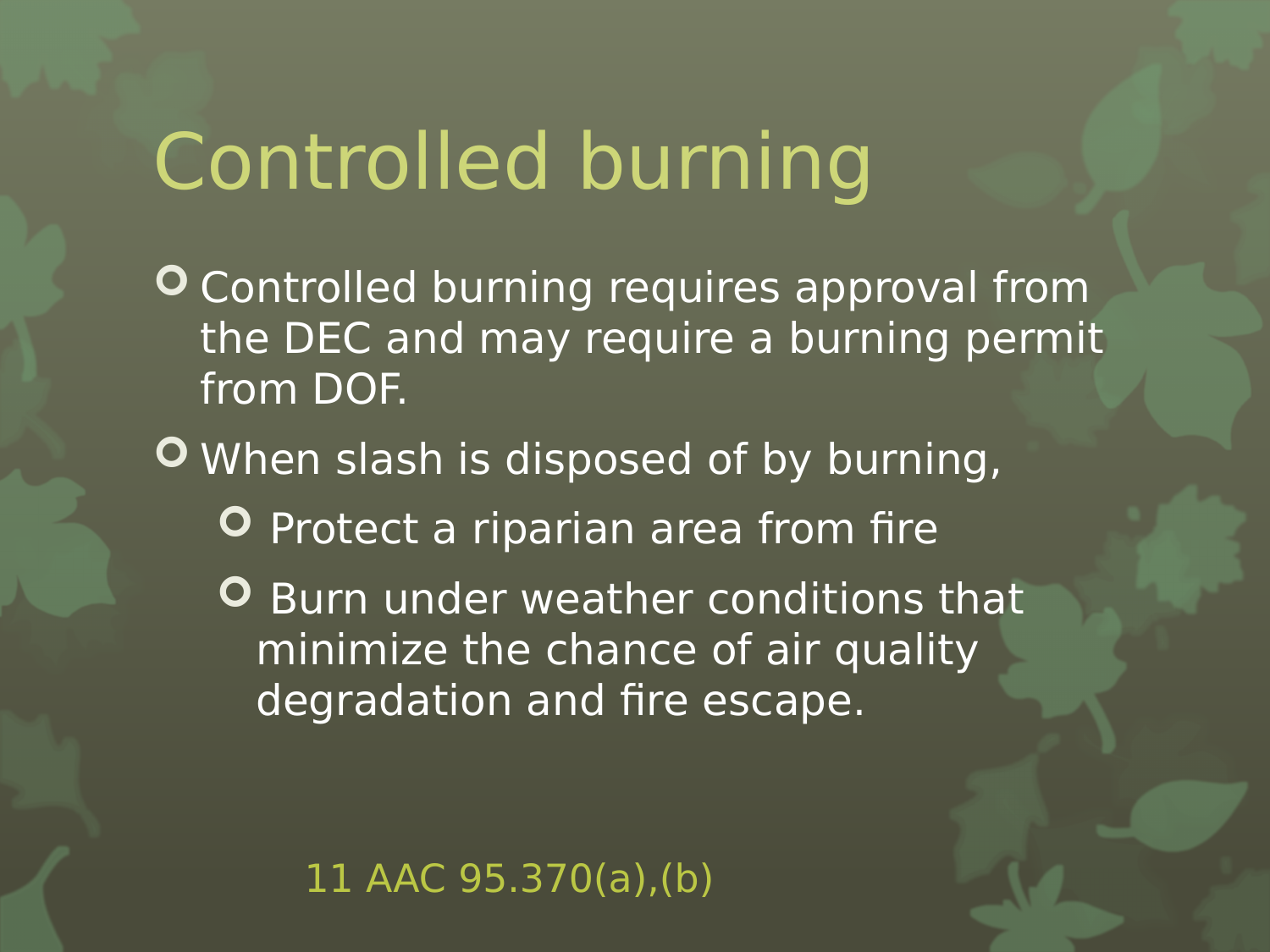

# Controlled burning
Controlled burning requires approval from the DEC and may require a burning permit from DOF.
When slash is disposed of by burning,
 Protect a riparian area from fire
 Burn under weather conditions that minimize the chance of air quality degradation and fire escape.

								  11 AAC 95.370(a),(b)